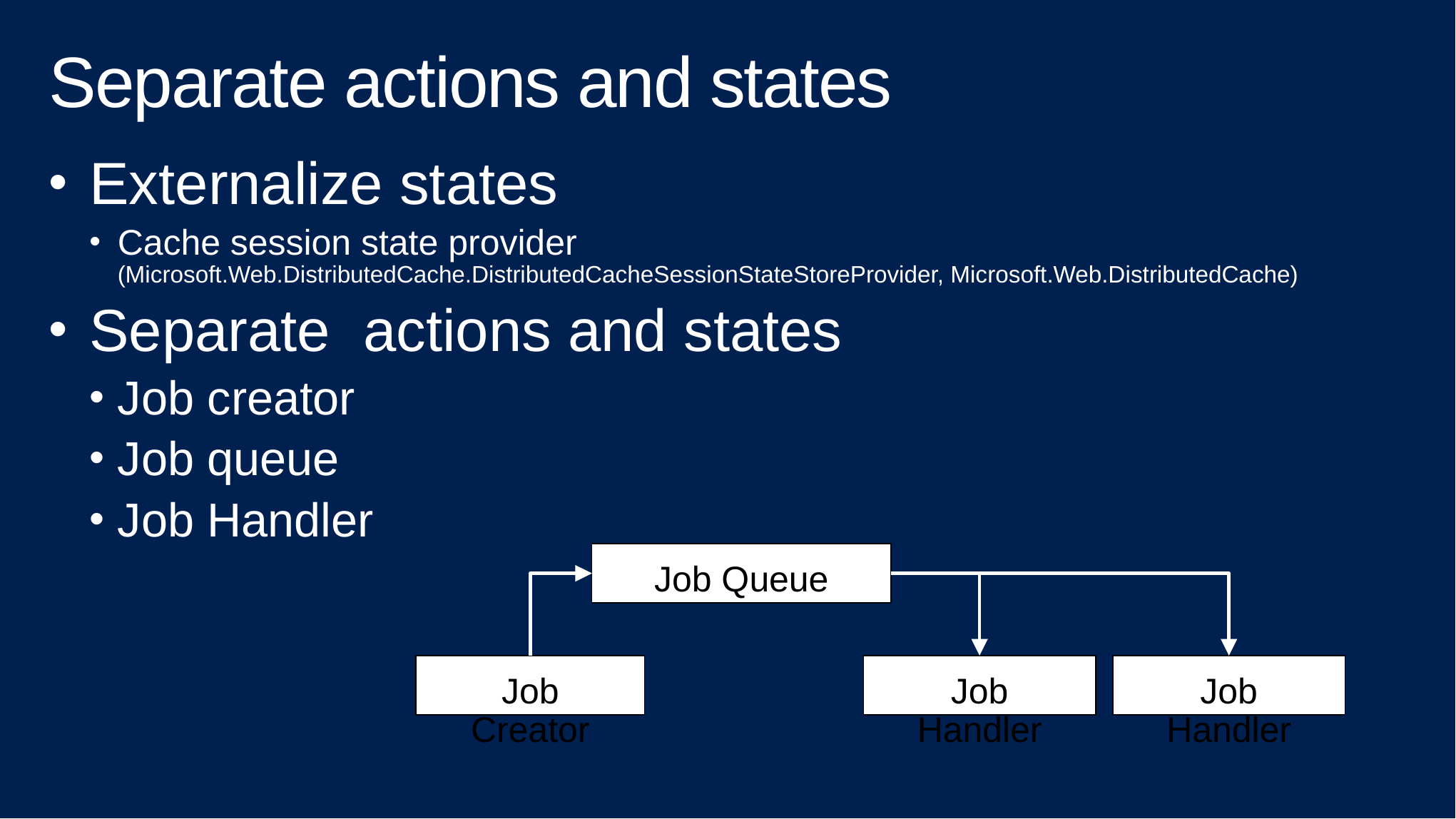

# Separate actions and states
Externalize states
Cache session state provider (Microsoft.Web.DistributedCache.DistributedCacheSessionStateStoreProvider, Microsoft.Web.DistributedCache)
Separate  actions and states
Job creator
Job queue
Job Handler
Job Queue
Job Creator
Job Handler
Job Handler